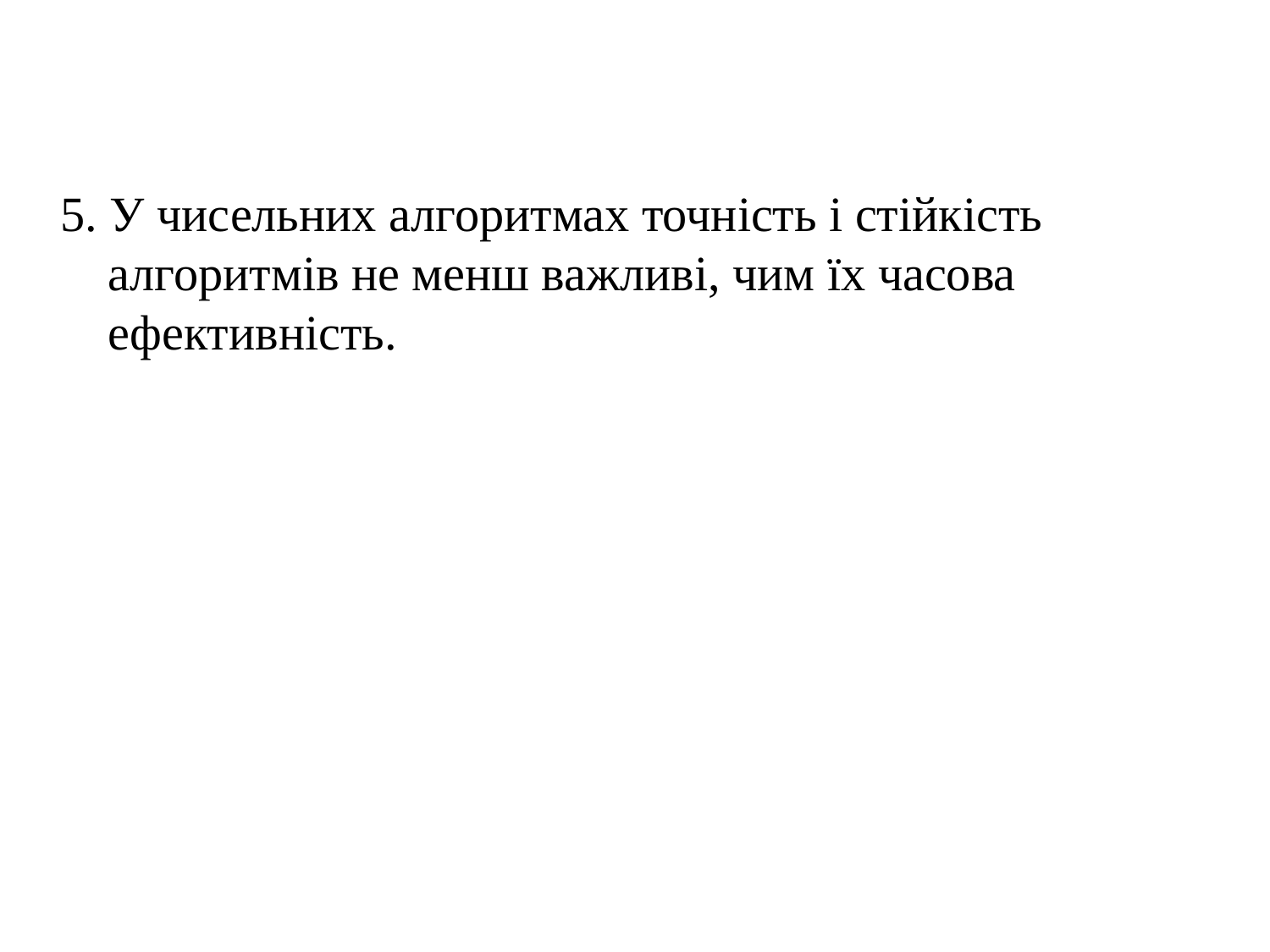

5. У чисельних алгоритмах точність і стійкість алгоритмів не менш важливі, чим їх часова ефективність.